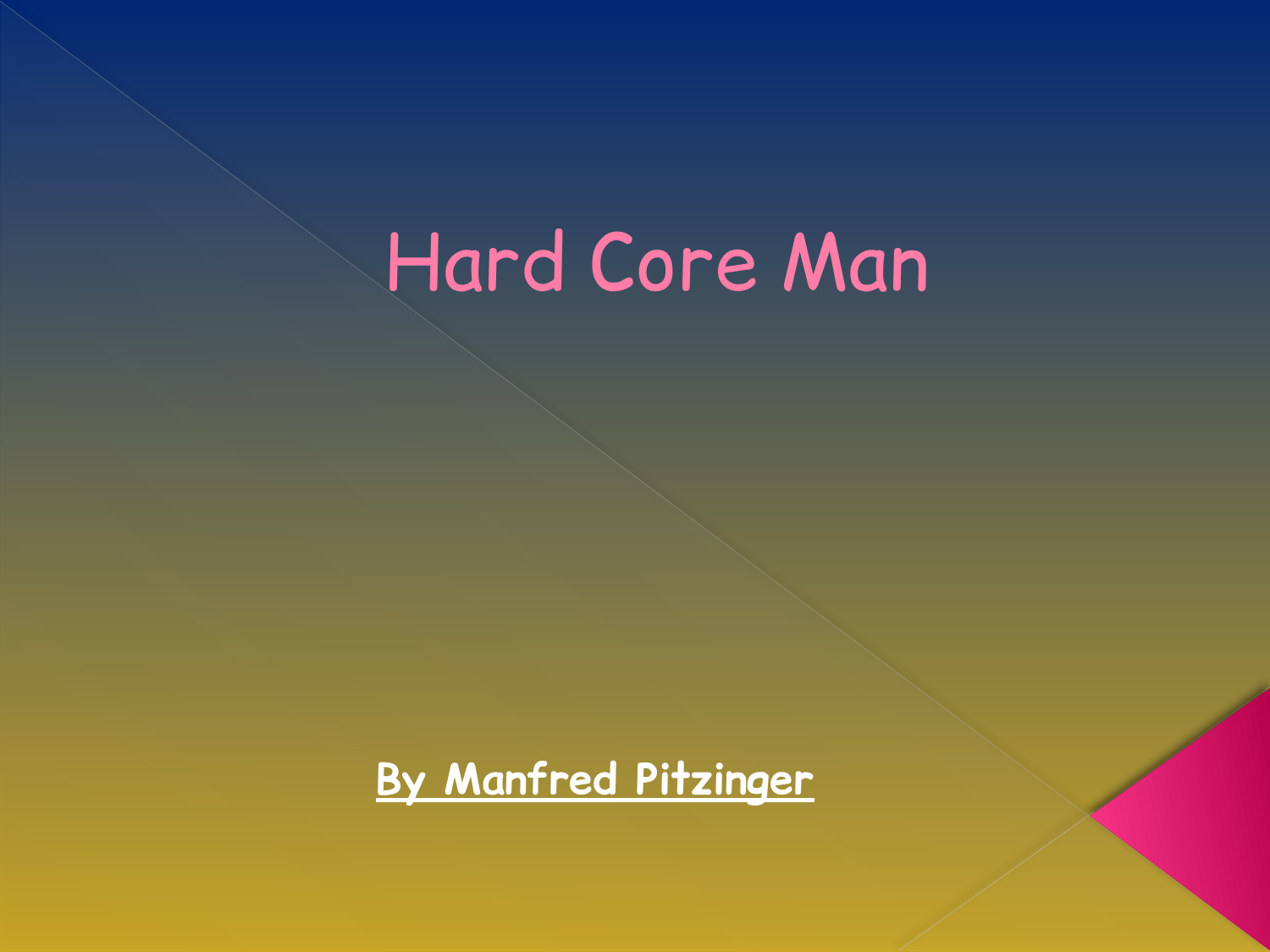

# Hard Core Man
By Manfred Pitzinger